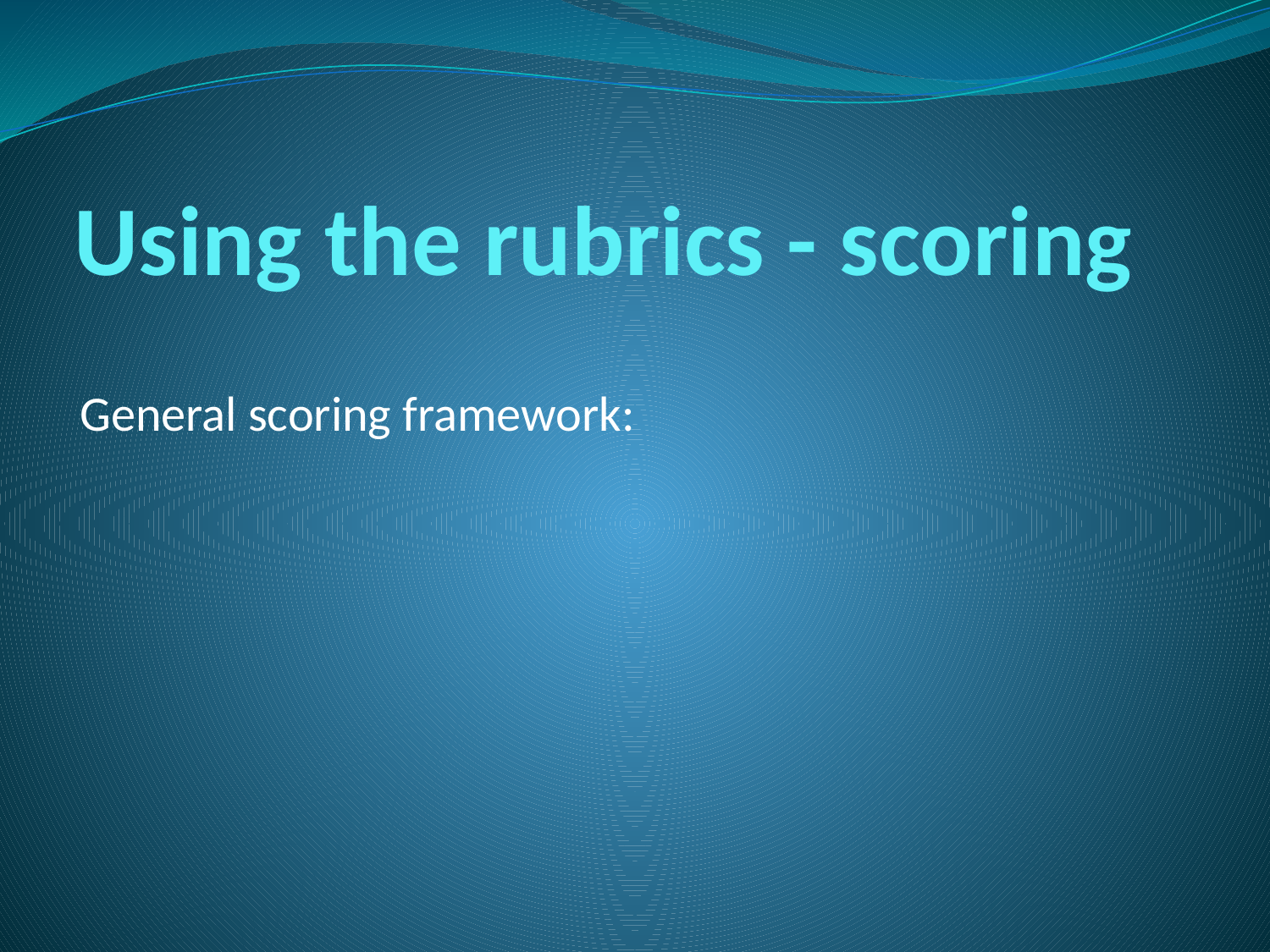

# Using the rubrics - scoring
General scoring framework: